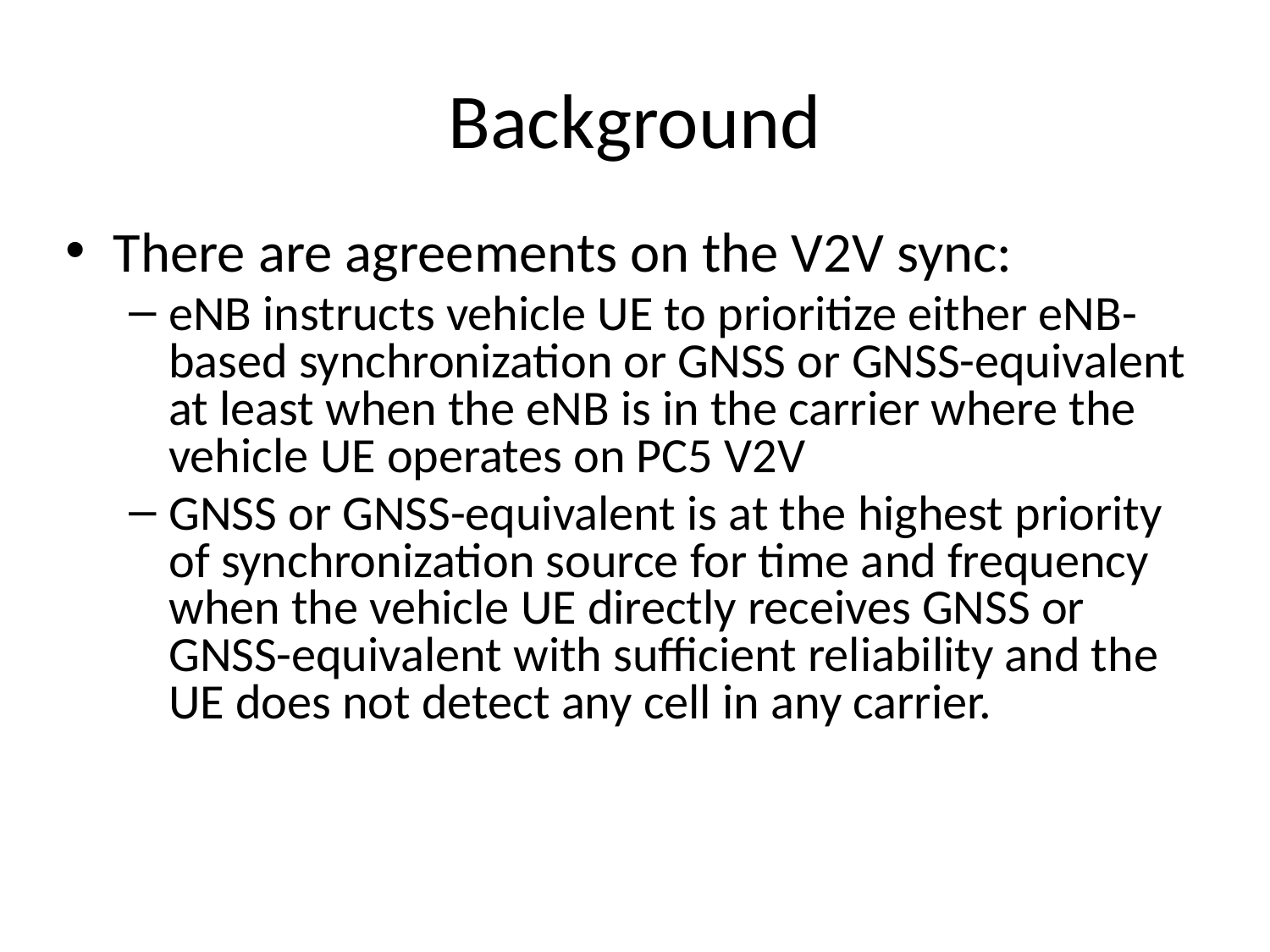

# Background
There are agreements on the V2V sync:
eNB instructs vehicle UE to prioritize either eNB-based synchronization or GNSS or GNSS-equivalent at least when the eNB is in the carrier where the vehicle UE operates on PC5 V2V
GNSS or GNSS-equivalent is at the highest priority of synchronization source for time and frequency when the vehicle UE directly receives GNSS or GNSS-equivalent with sufficient reliability and the UE does not detect any cell in any carrier.